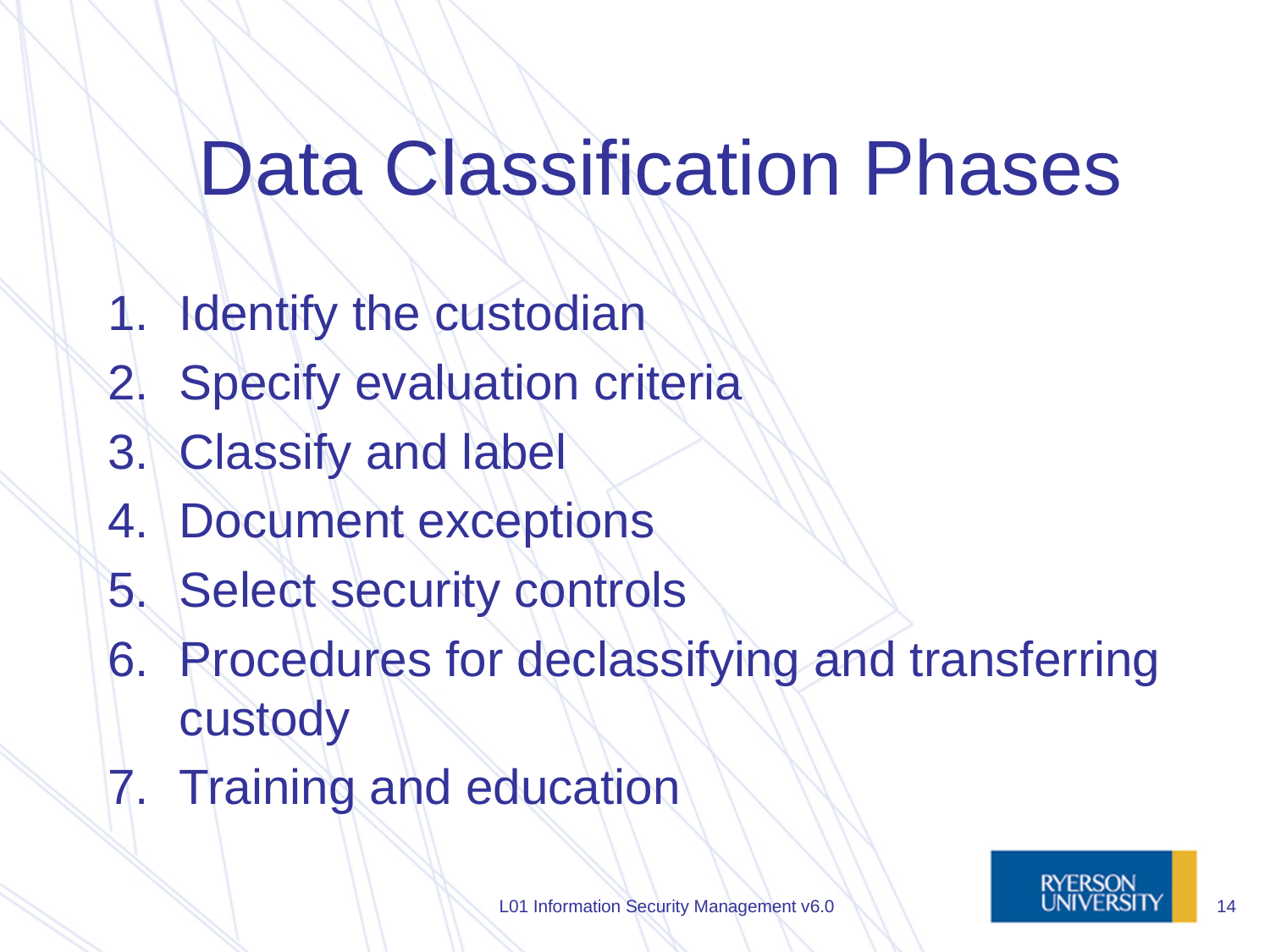

# Data Classification Phases
Identify the custodian
Specify evaluation criteria
Classify and label
Document exceptions
Select security controls
Procedures for declassifying and transferring custody
Training and education
L01 Information Security Management v6.0
14